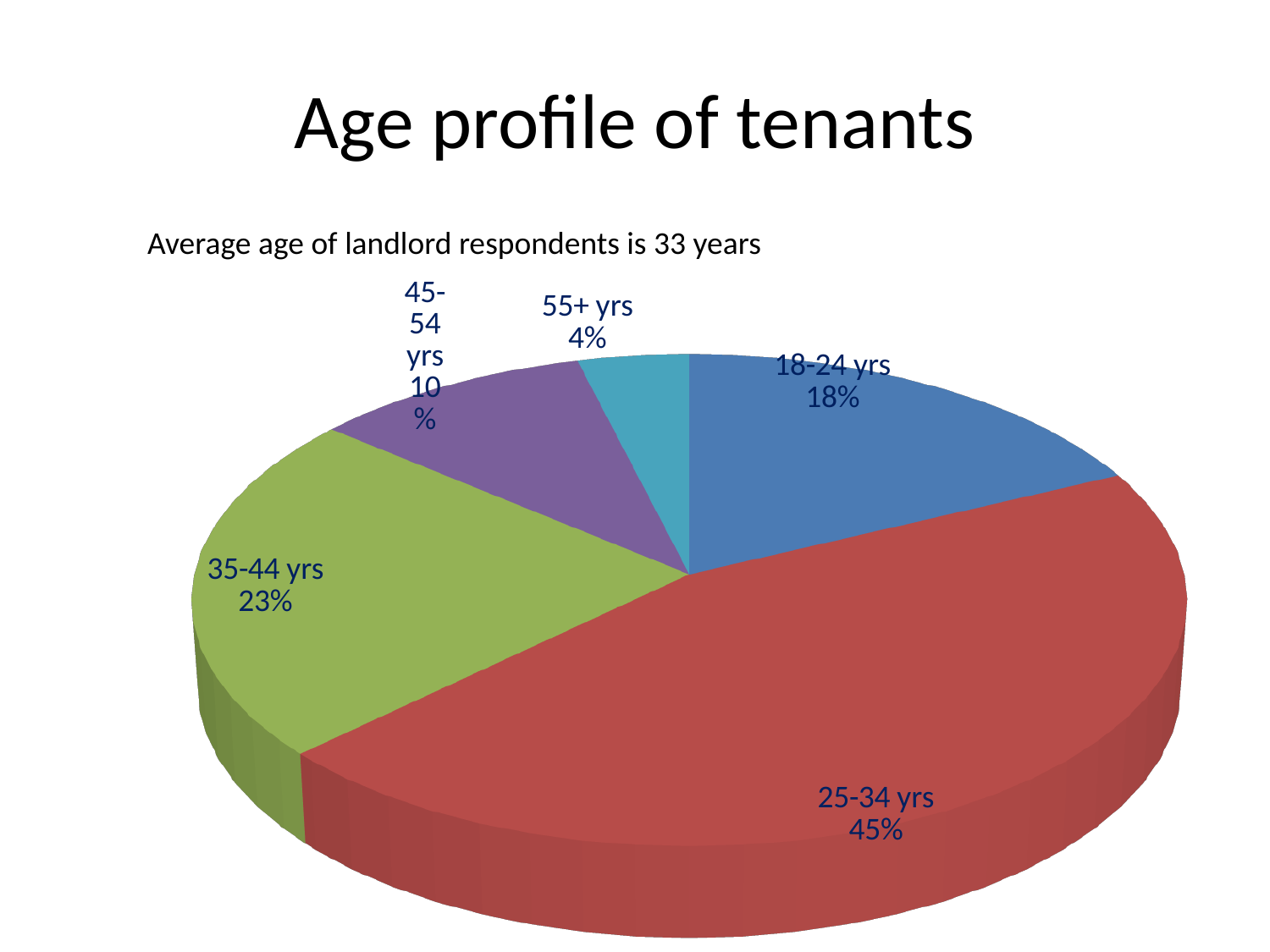

# Age profile of tenants
Average age of landlord respondents is 33 years

[unsupported chart]